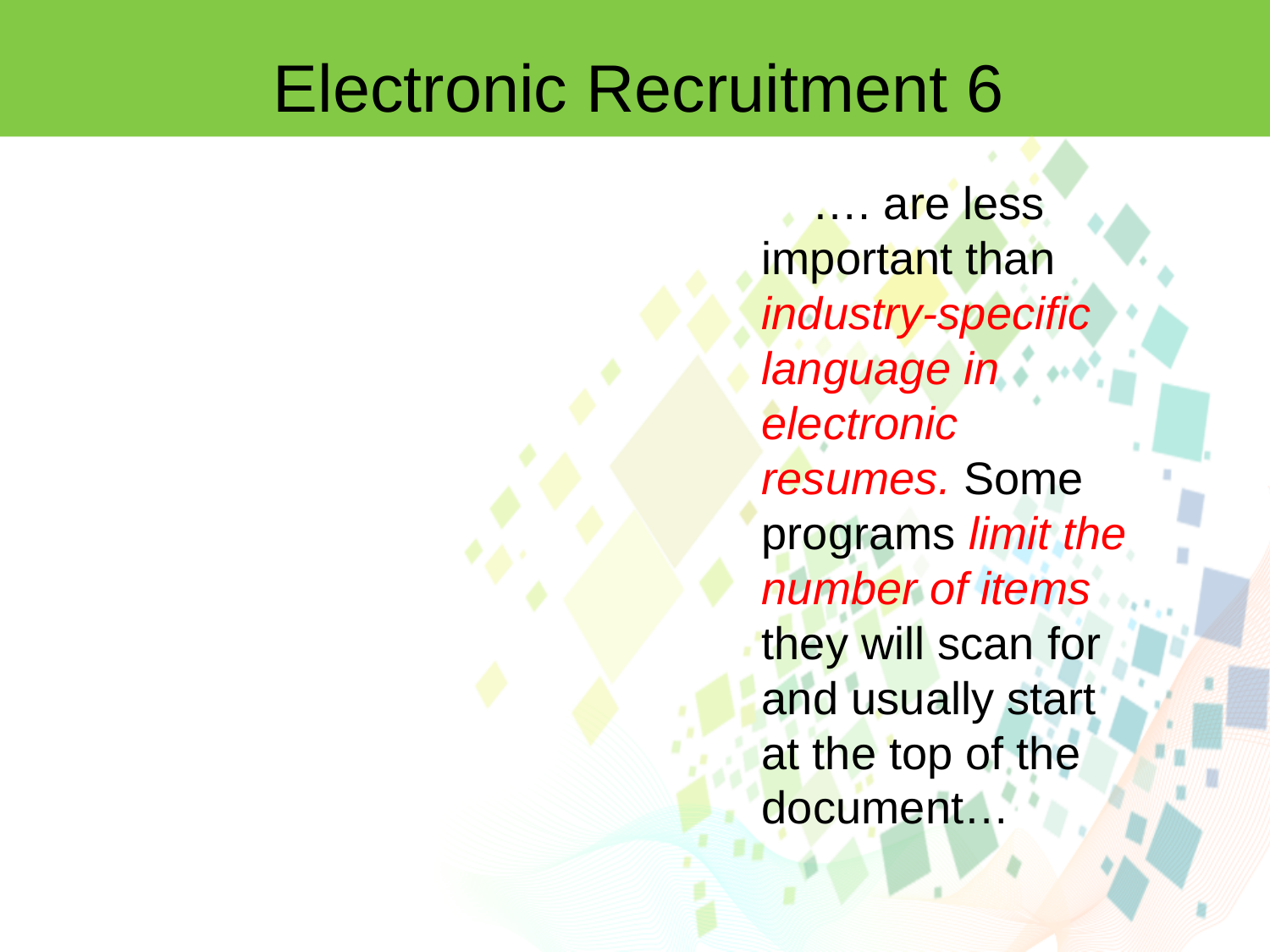

Electronic Recruitment 6
    …. are less important than industry-specific language in electronic resumes. Some programs limit the number of items they will scan for and usually start  at the top of the document…